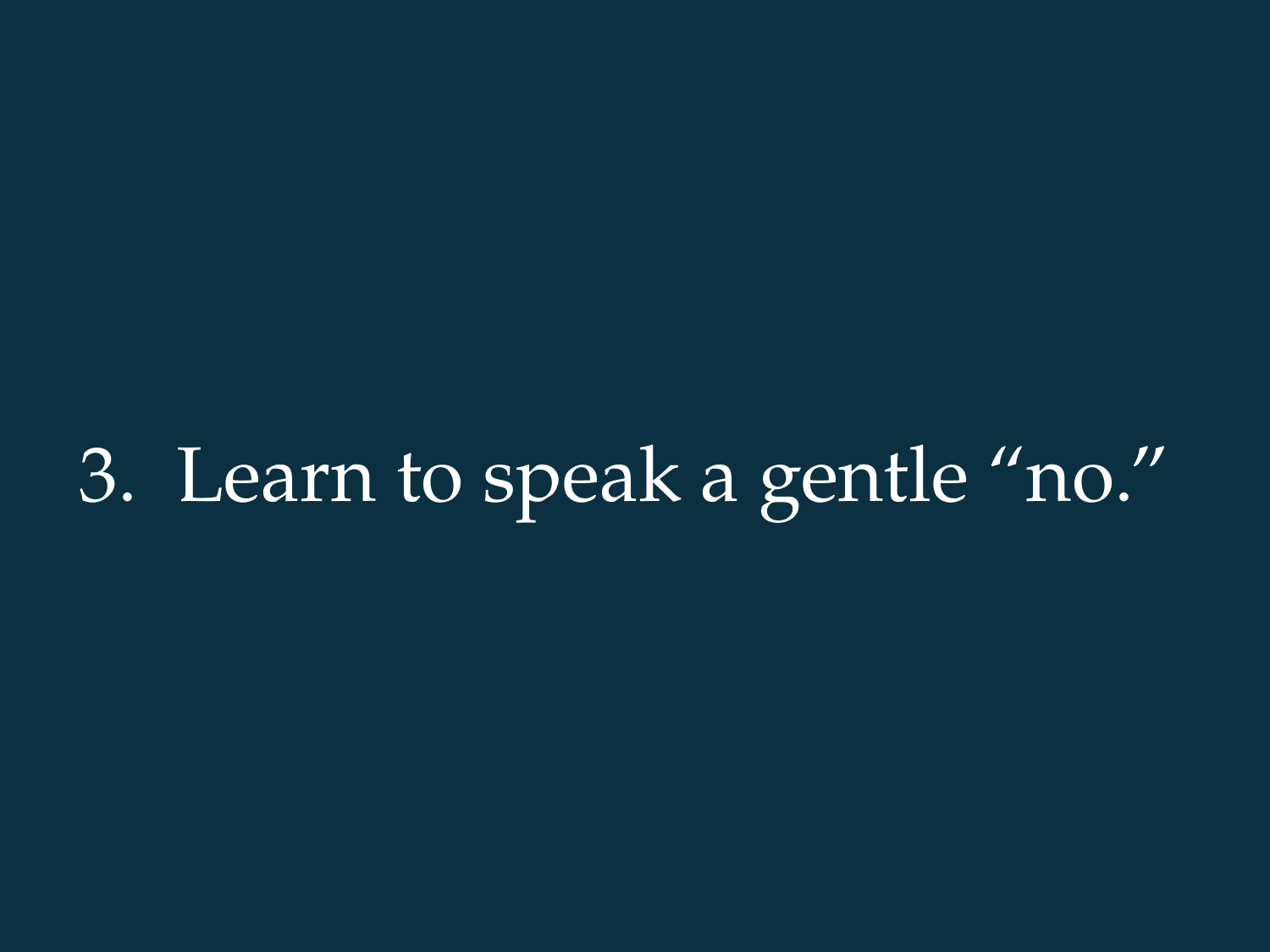

# 3.  Learn to speak a gentle “no.”